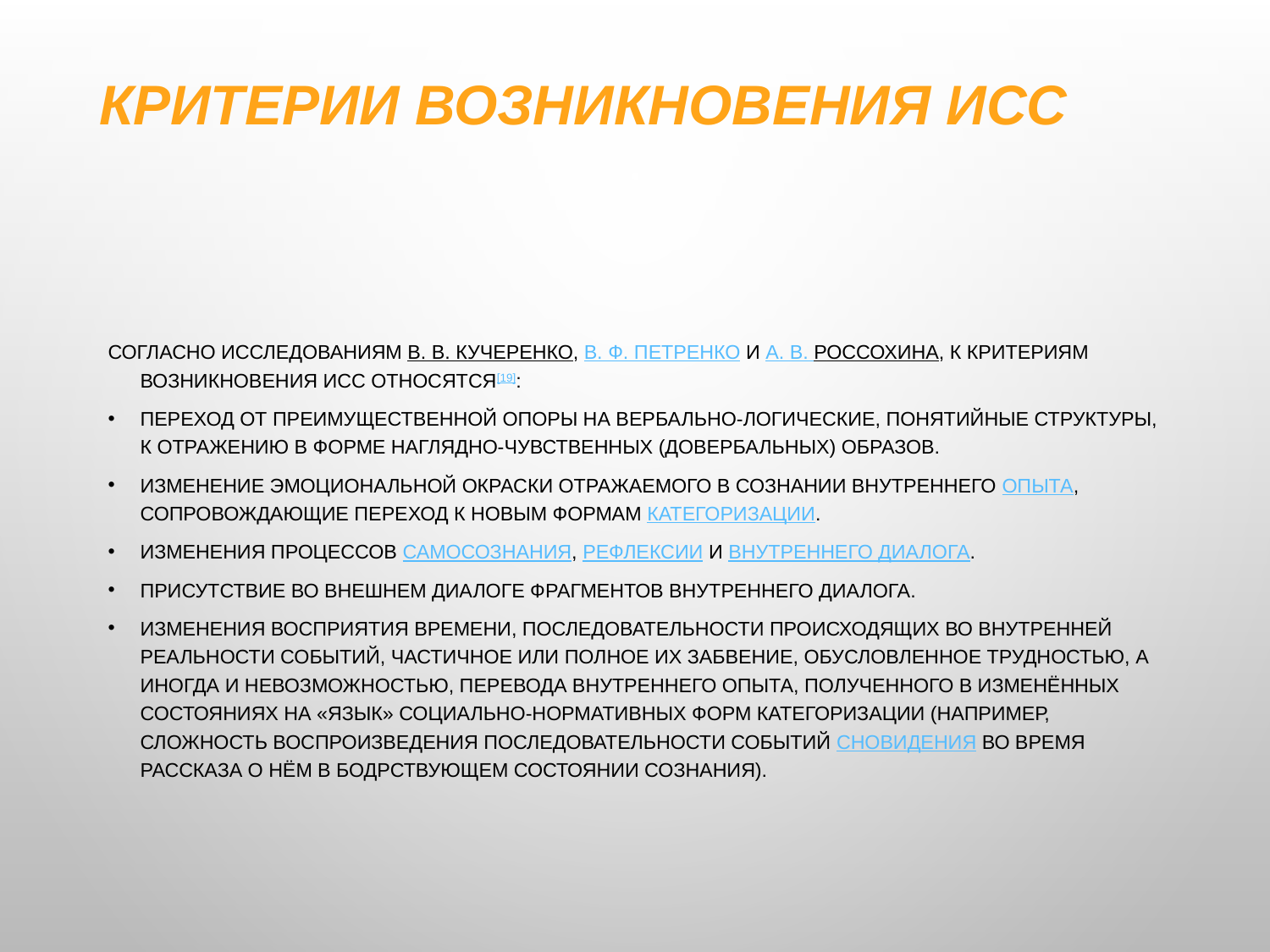

# Критерии возникновения ИСС
Согласно исследованиям В. В. Кучеренко, В. Ф. Петренко и А. В. Россохина, к критериям возникновения ИСС относятся[19]:
Переход от преимущественной опоры на вербально-логические, понятийные структуры, к отражению в форме наглядно-чувственных (довербальных) образов.
Изменение эмоциональной окраски отражаемого в сознании внутреннего опыта, сопровождающие переход к новым формам категоризации.
Изменения процессов самосознания, рефлексии и внутреннего диалога.
Присутствие во внешнем диалоге фрагментов внутреннего диалога.
Изменения восприятия времени, последовательности происходящих во внутренней реальности событий, частичное или полное их забвение, обусловленное трудностью, а иногда и невозможностью, перевода внутреннего опыта, полученного в изменённых состояниях на «язык» социально-нормативных форм категоризации (например, сложность воспроизведения последовательности событий сновидения во время рассказа о нём в бодрствующем состоянии сознания).